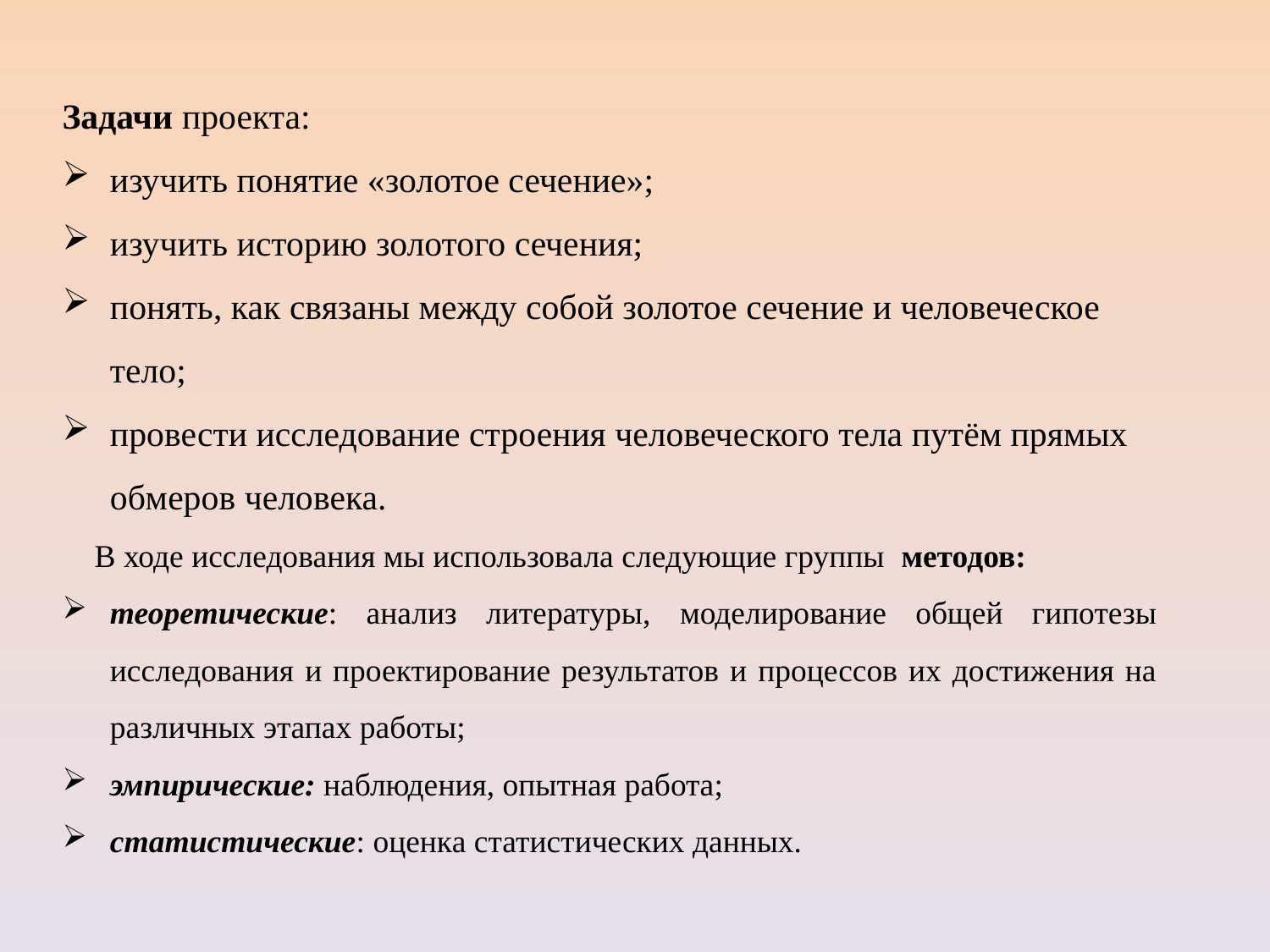

Задачи проекта:
изучить понятие «золотое сечение»;
изучить историю золотого сечения;
понять, как связаны между собой золотое сечение и человеческое тело;
провести исследование строения человеческого тела путём прямых обмеров человека.
    В ходе исследования мы использовала следующие группы  методов:
теоретические: анализ литературы, моделирование общей гипотезы исследования и проектирование результатов и процессов их достижения на различных этапах работы;
эмпирические: наблюдения, опытная работа;
статистические: оценка статистических данных.